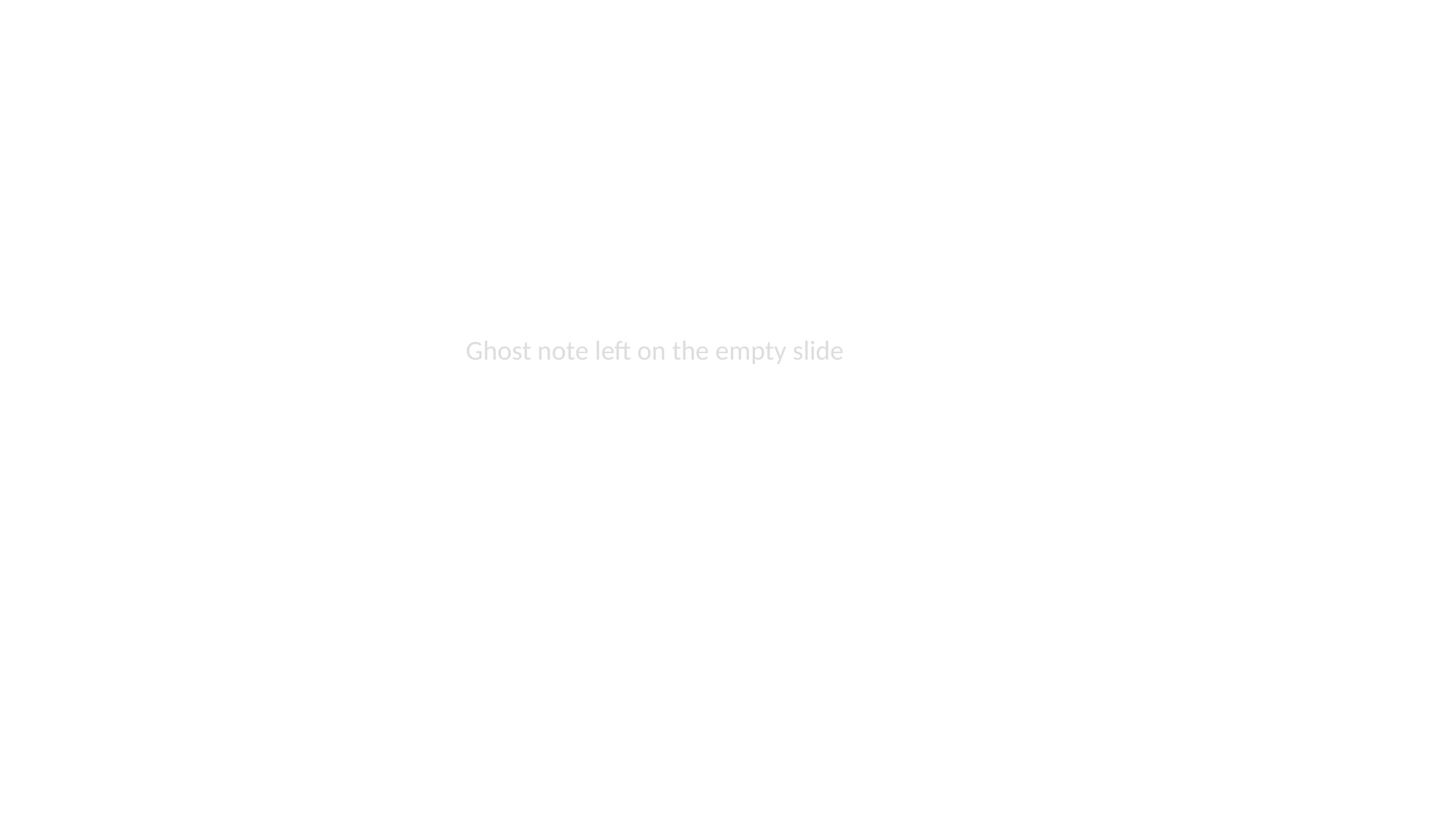

Ghost note left on the empty slide